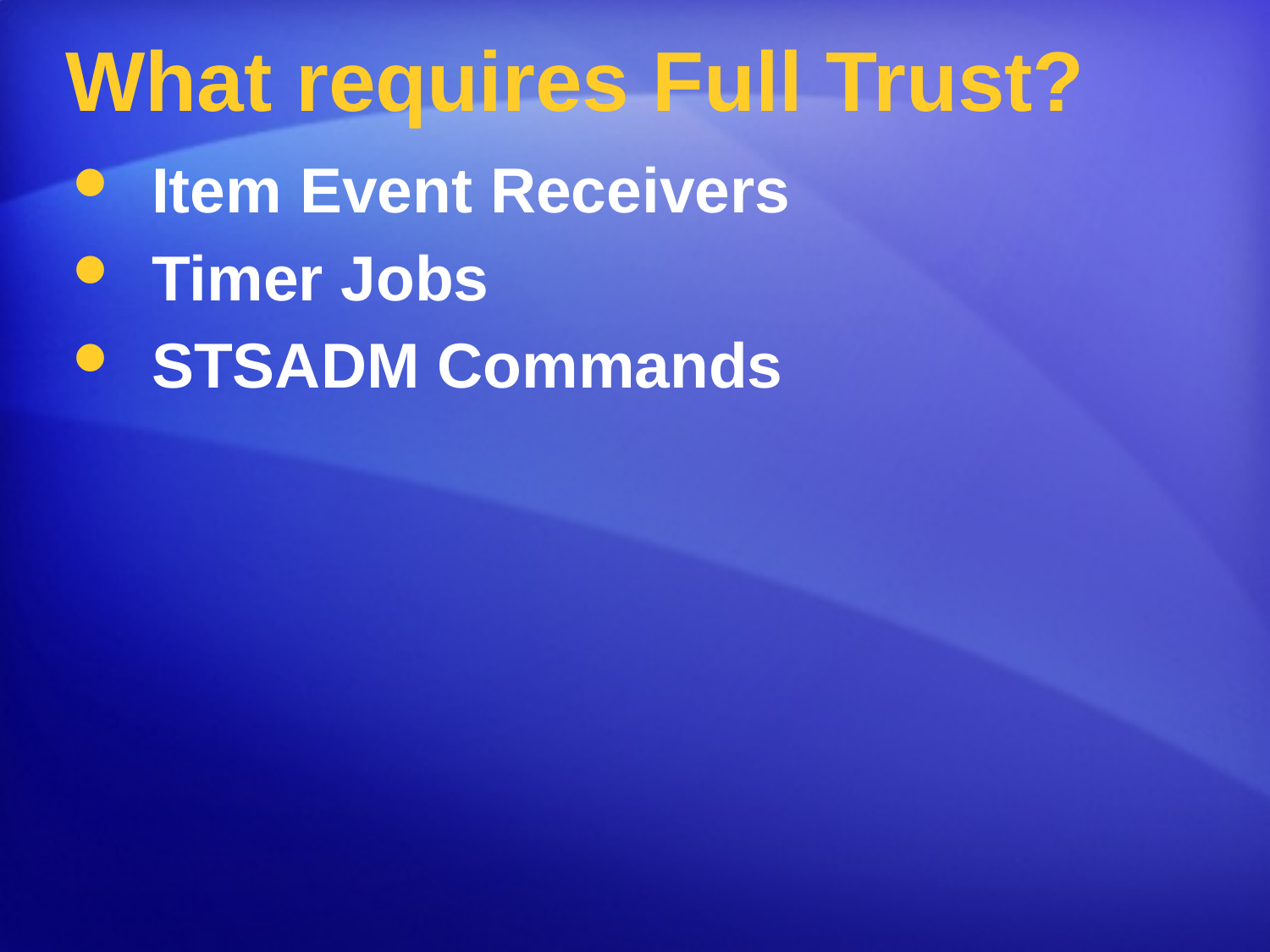

# What requires Full Trust?
Item Event Receivers
Timer Jobs
STSADM Commands